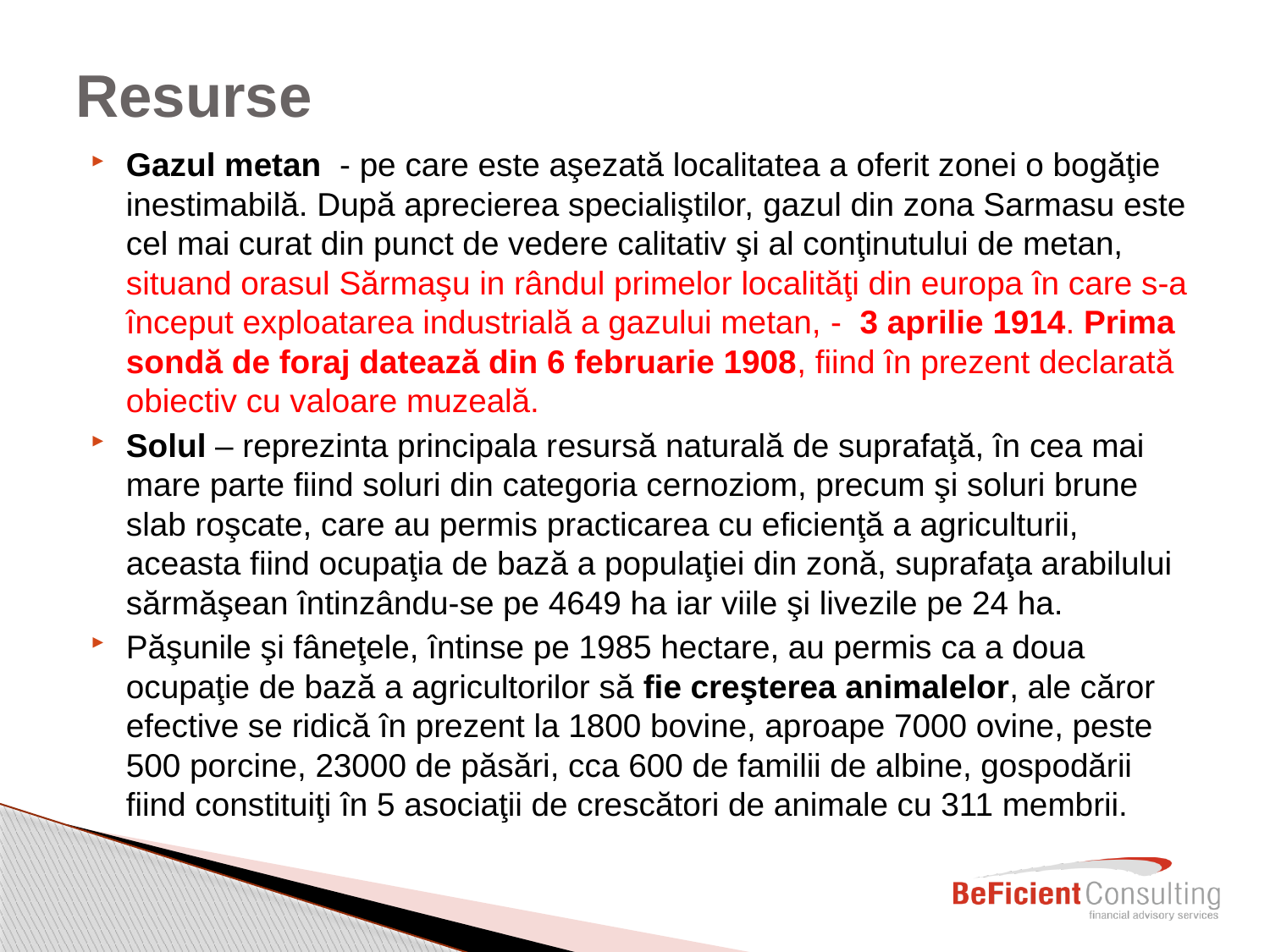

# Resurse
Gazul metan  - pe care este aşezată localitatea a oferit zonei o bogăţie inestimabilă. După aprecierea specialiştilor, gazul din zona Sarmasu este cel mai curat din punct de vedere calitativ şi al conţinutului de metan, situand orasul Sărmaşu in rândul primelor localităţi din europa în care s-a început exploatarea industrială a gazului metan, -  3 aprilie 1914. Prima sondă de foraj datează din 6 februarie 1908, fiind în prezent declarată obiectiv cu valoare muzeală.
Solul – reprezinta principala resursă naturală de suprafaţă, în cea mai mare parte fiind soluri din categoria cernoziom, precum şi soluri brune slab roşcate, care au permis practicarea cu eficienţă a agriculturii, aceasta fiind ocupaţia de bază a populaţiei din zonă, suprafaţa arabilului sărmăşean întinzându-se pe 4649 ha iar viile şi livezile pe 24 ha.
Păşunile şi fâneţele, întinse pe 1985 hectare, au permis ca a doua ocupaţie de bază a agricultorilor să fie creşterea animalelor, ale căror efective se ridică în prezent la 1800 bovine, aproape 7000 ovine, peste 500 porcine, 23000 de păsări, cca 600 de familii de albine, gospodării fiind constituiţi în 5 asociaţii de crescători de animale cu 311 membrii.